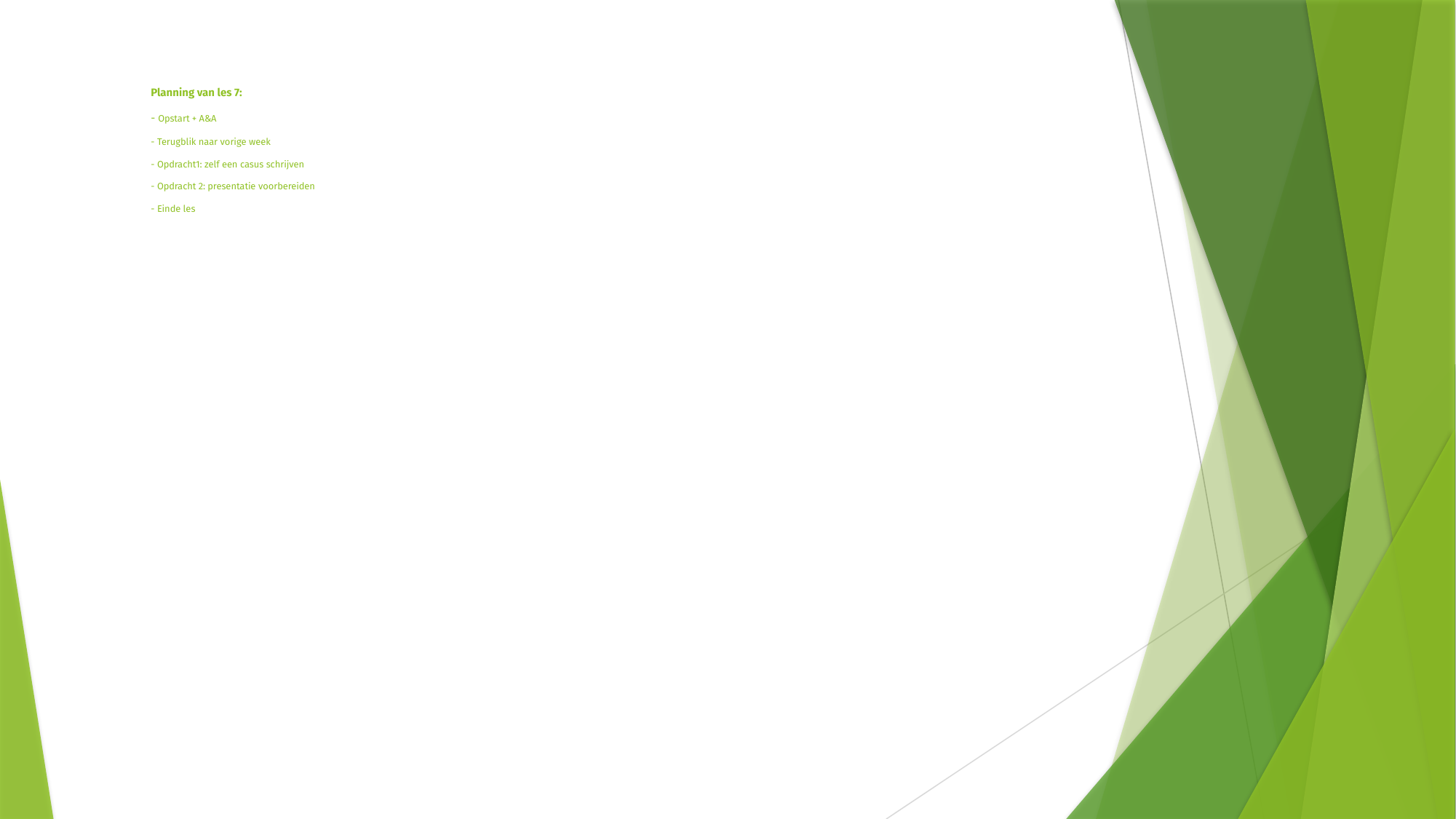

# Planning van les 7: - Opstart + A&A - Terugblik naar vorige week - Opdracht1: zelf een casus schrijven - Opdracht 2: presentatie voorbereiden - Einde les